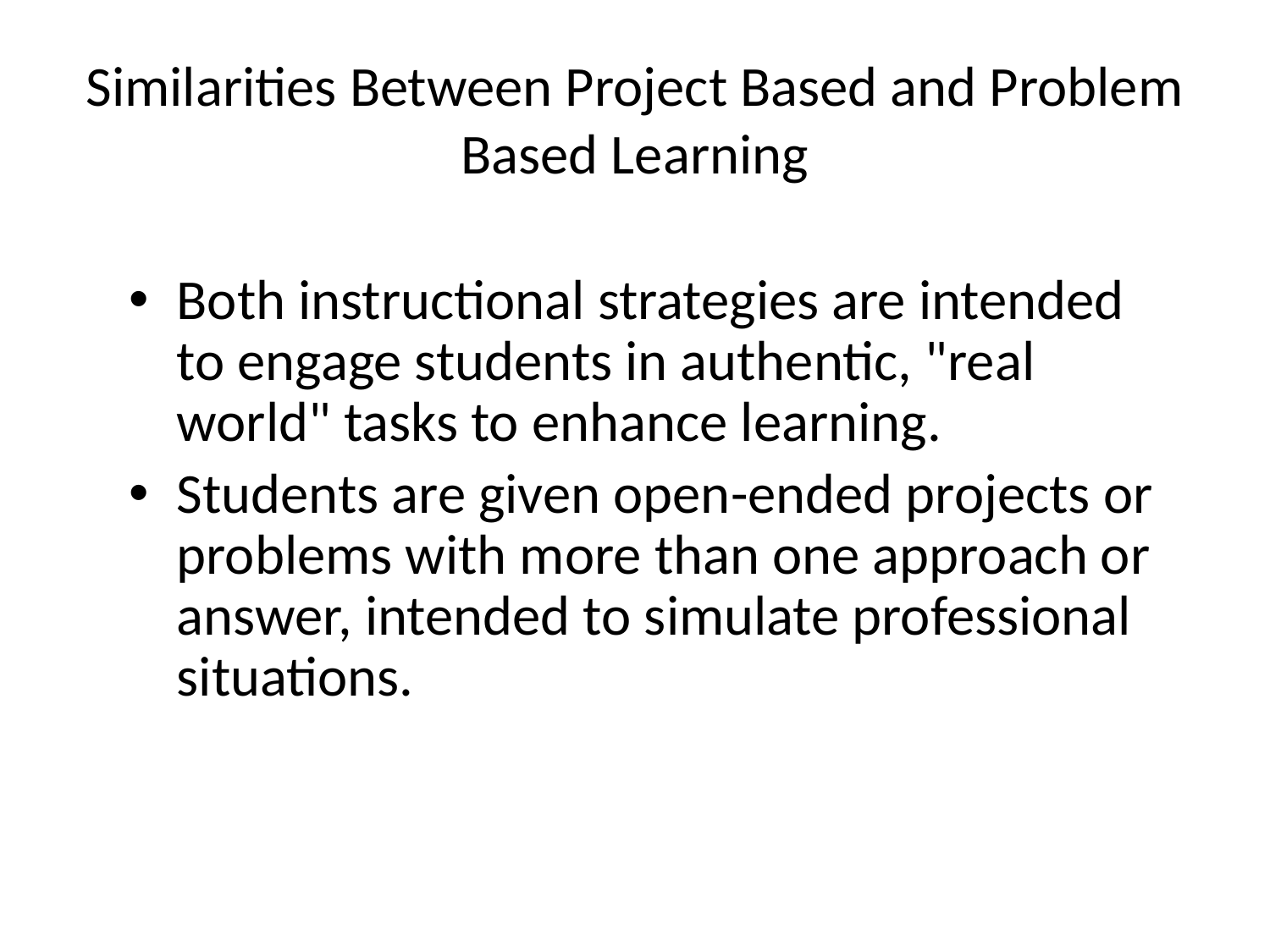

# Similarities Between Project Based and Problem Based Learning
Both instructional strategies are intended to engage students in authentic, "real world" tasks to enhance learning.
Students are given open-ended projects or problems with more than one approach or answer, intended to simulate professional situations.